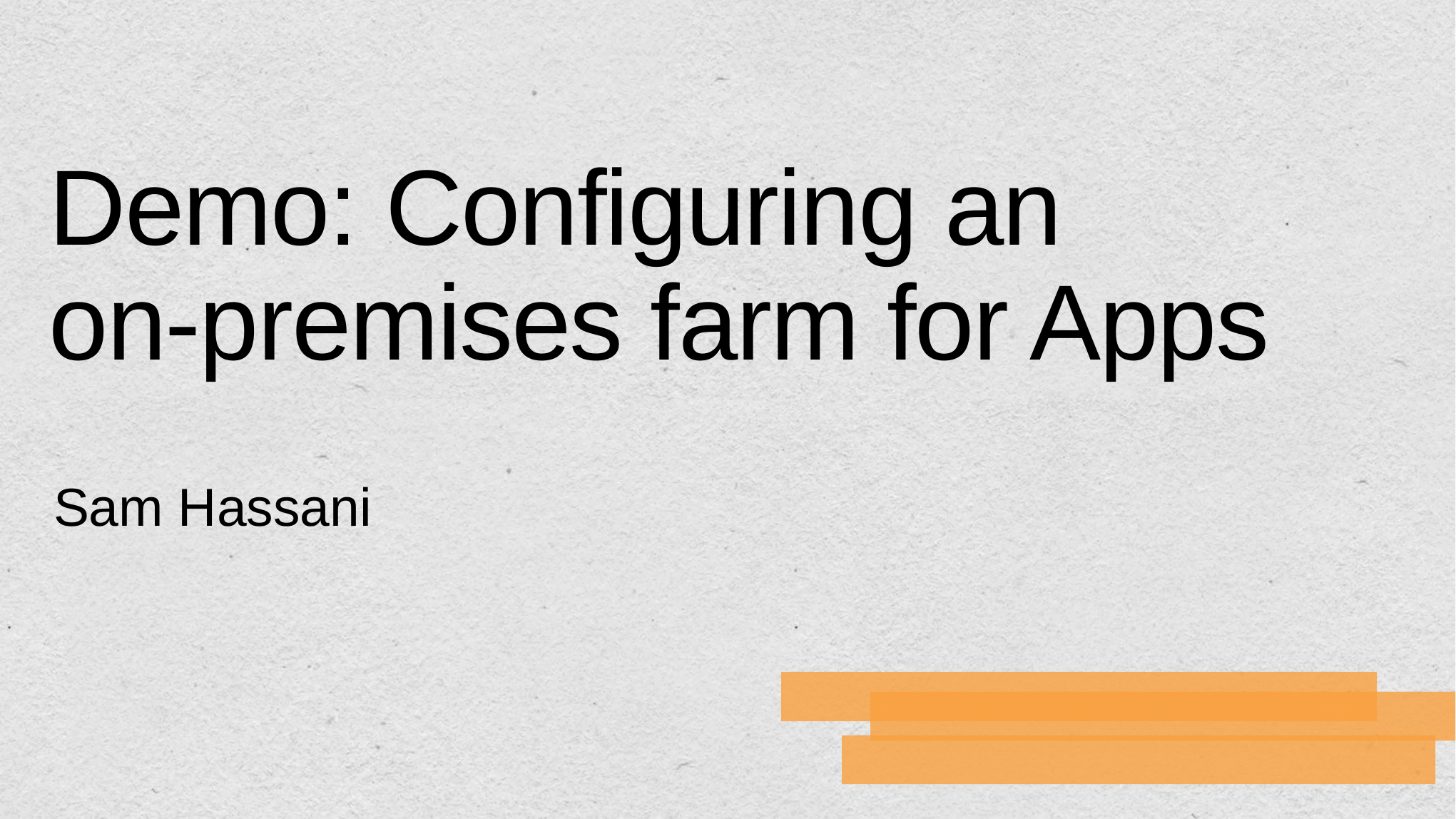

# Demo: Configuring an on-premises farm for Apps
Sam Hassani